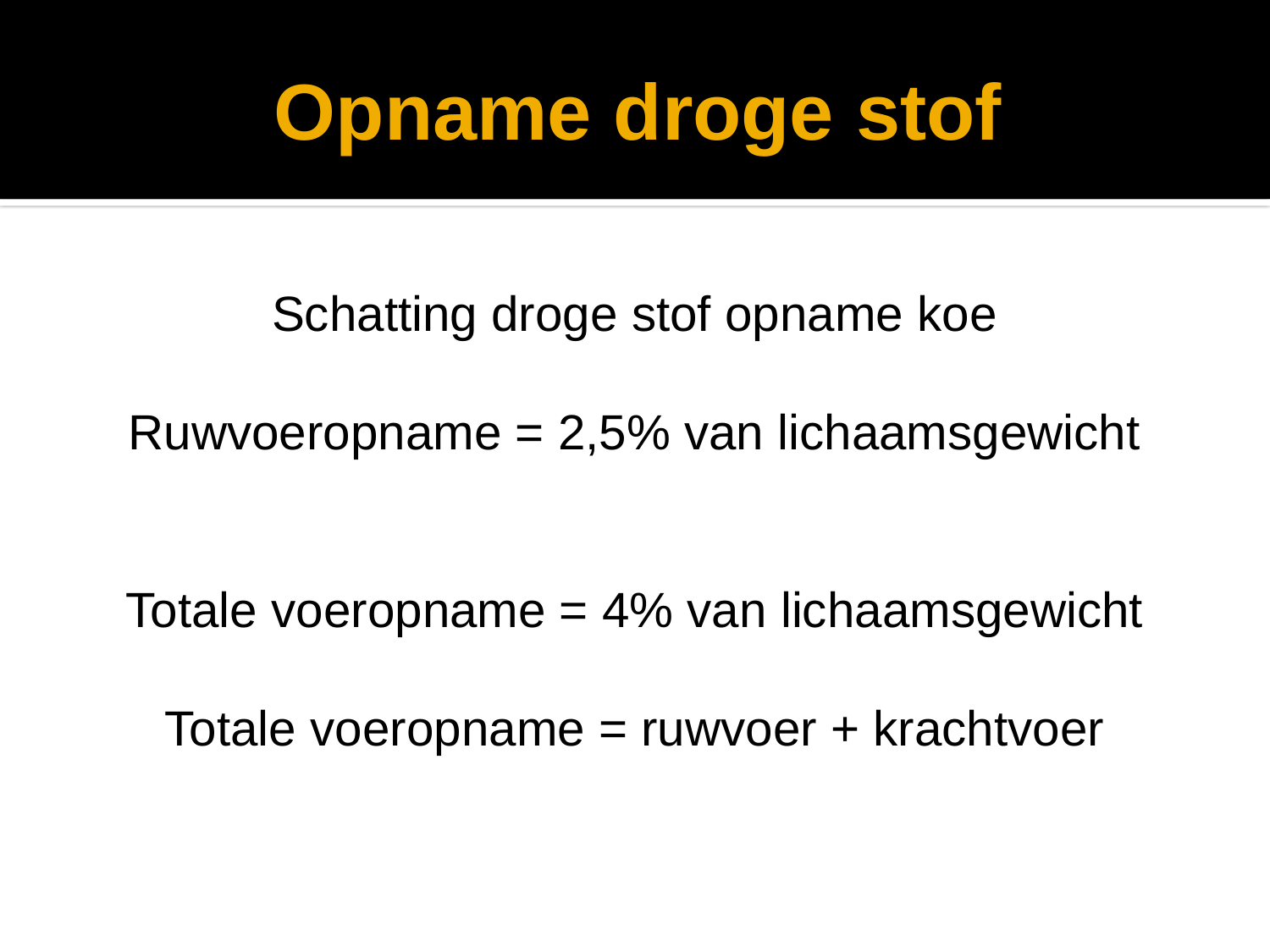

# Opname droge stof
Schatting droge stof opname koe

Ruwvoeropname = 2,5% van lichaamsgewicht

Totale voeropname = 4% van lichaamsgewicht

Totale voeropname = ruwvoer + krachtvoer